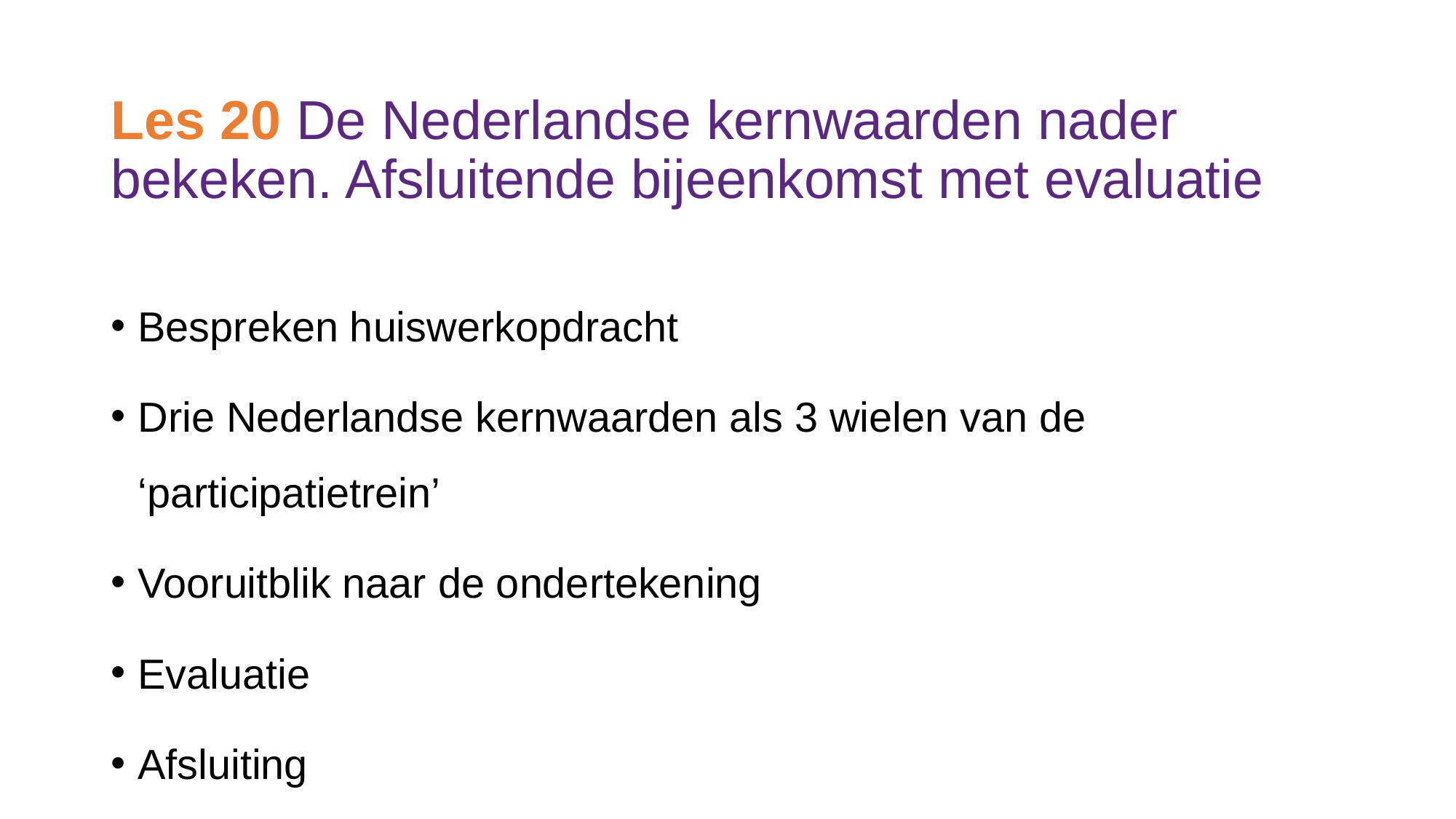

# Les 20 De Nederlandse kernwaarden nader bekeken. Afsluitende bijeenkomst met evaluatie
Bespreken huiswerkopdracht
Drie Nederlandse kernwaarden als 3 wielen van de ‘participatietrein’
Vooruitblik naar de ondertekening
Evaluatie
Afsluiting